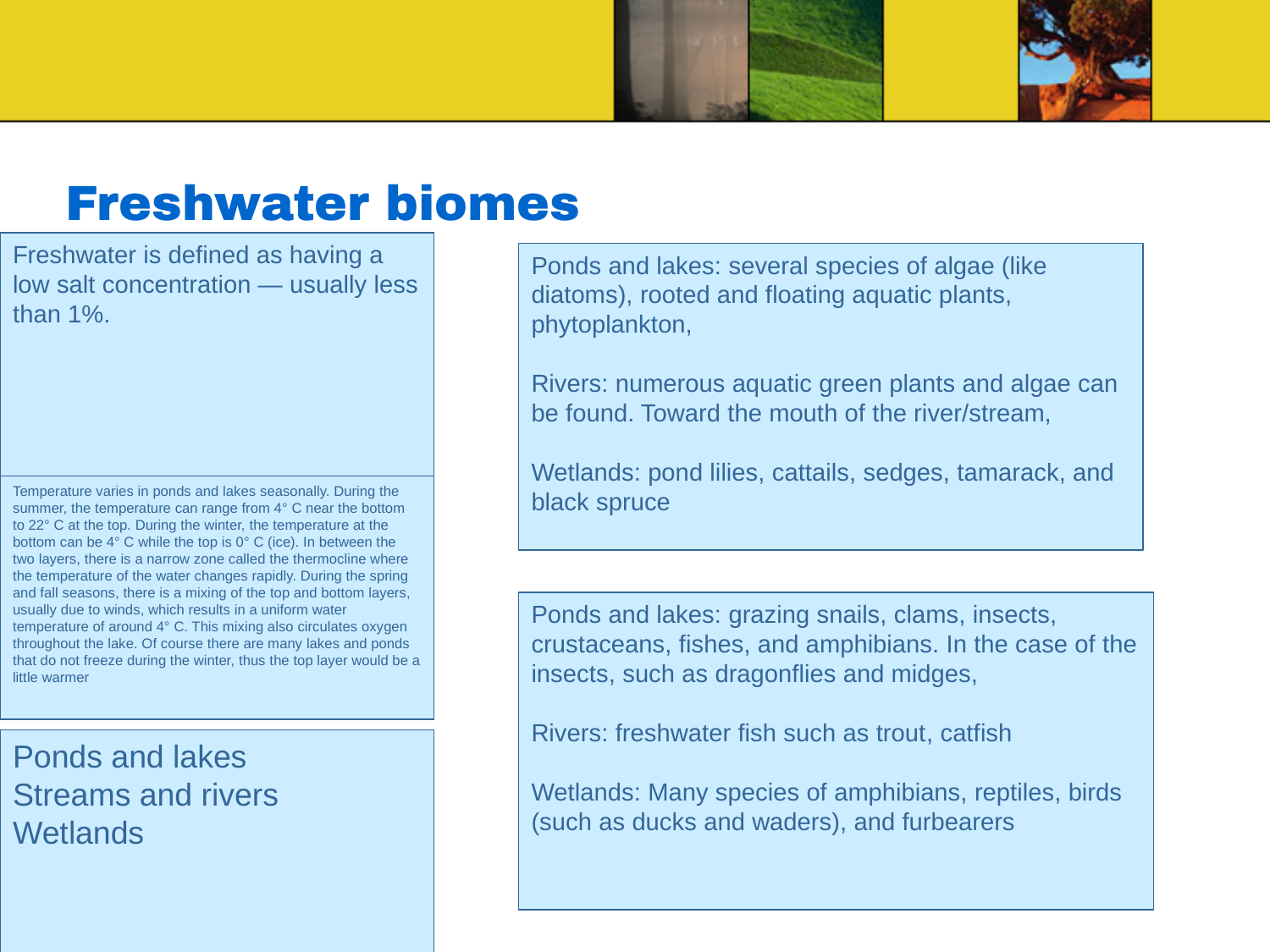

# Freshwater biomes
Freshwater is defined as having a low salt concentration — usually less than 1%.

Ponds and lakes: several species of algae (like diatoms), rooted and floating aquatic plants, phytoplankton,

Rivers: numerous aquatic green plants and algae can be found. Toward the mouth of the river/stream,

Wetlands: pond lilies, cattails, sedges, tamarack, and black spruce
Ponds
Temperature varies in ponds and lakes seasonally. During the summer, the temperature can range from 4° C near the bottom to 22° C at the top. During the winter, the temperature at the bottom can be 4° C while the top is 0° C (ice). In between the two layers, there is a narrow zone called the thermocline where the temperature of the water changes rapidly. During the spring and fall seasons, there is a mixing of the top and bottom layers, usually due to winds, which results in a uniform water temperature of around 4° C. This mixing also circulates oxygen throughout the lake. Of course there are many lakes and ponds that do not freeze during the winter, thus the top layer would be a little warmer
Ponds and lakes: grazing snails, clams, insects, crustaceans, fishes, and amphibians. In the case of the insects, such as dragonflies and midges,

Rivers: freshwater fish such as trout, catfish

Wetlands: Many species of amphibians, reptiles, birds (such as ducks and waders), and furbearers

Ponds and lakes
Streams and rivers
Wetlands